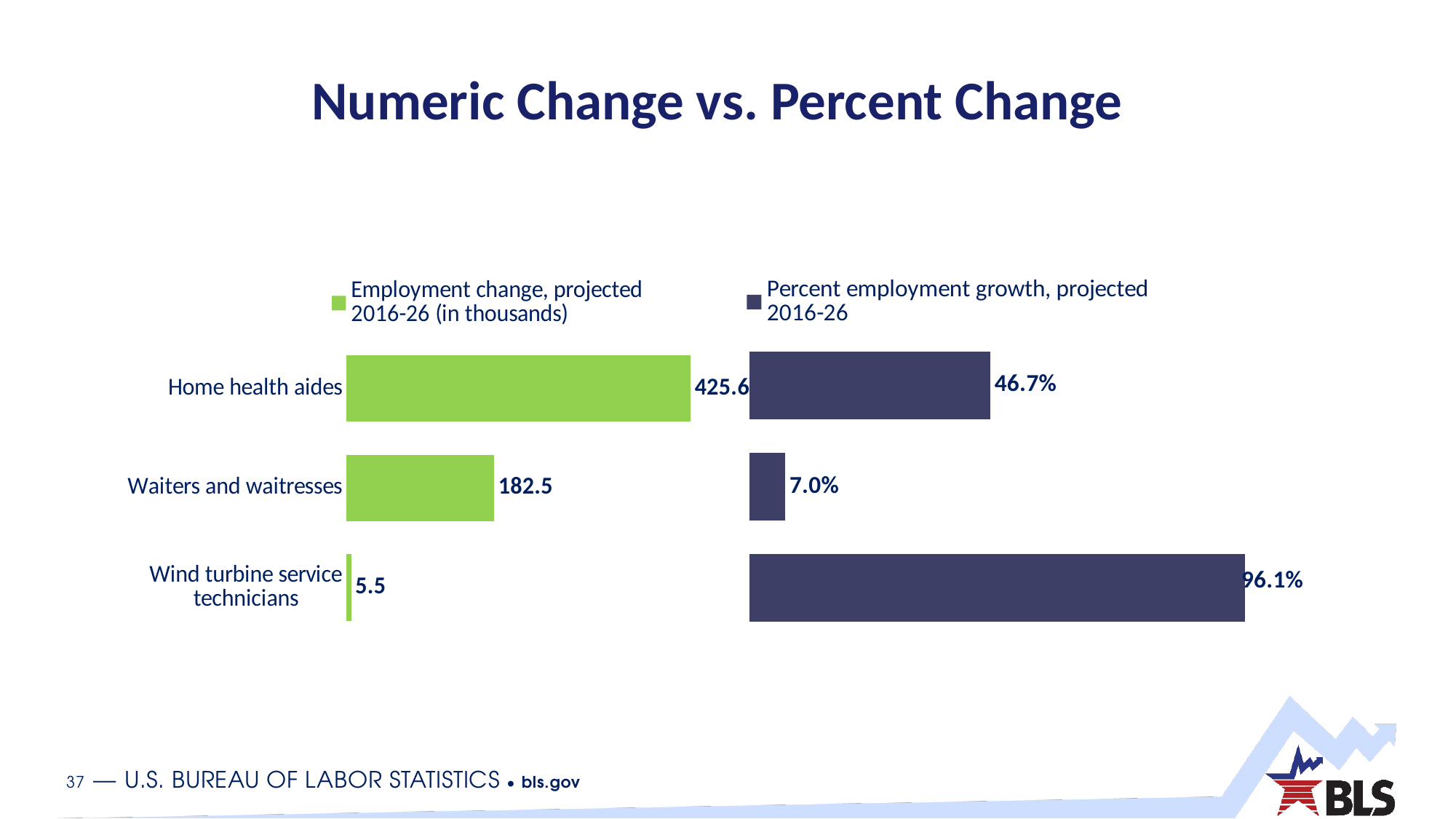

# Numeric Change vs. Percent Change

### Chart

| Category | Percent employment growth, projected 2016-26 |
|---|---|

### Chart

| Category | Employment change, projected 2016-26 (in thousands) |
|---|---|
| Wind turbine service technicians | 5.5 |
| Waiters and waitresses | 182.5 |
| Home health aides | 425.6 |